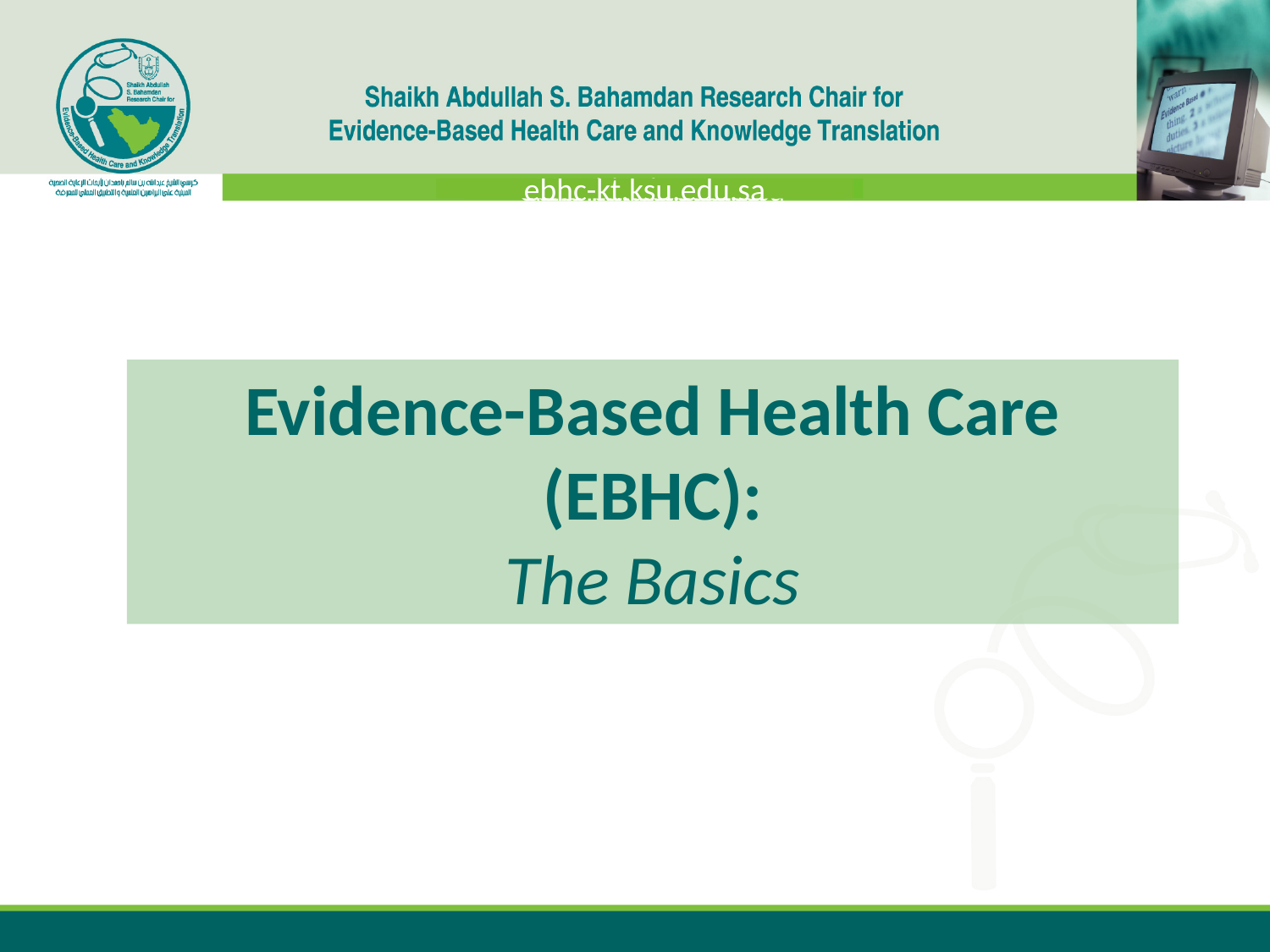

ebhc-kt.ksu.edu.sa
Evidence-Based Health Care (EBHC):
The Basics